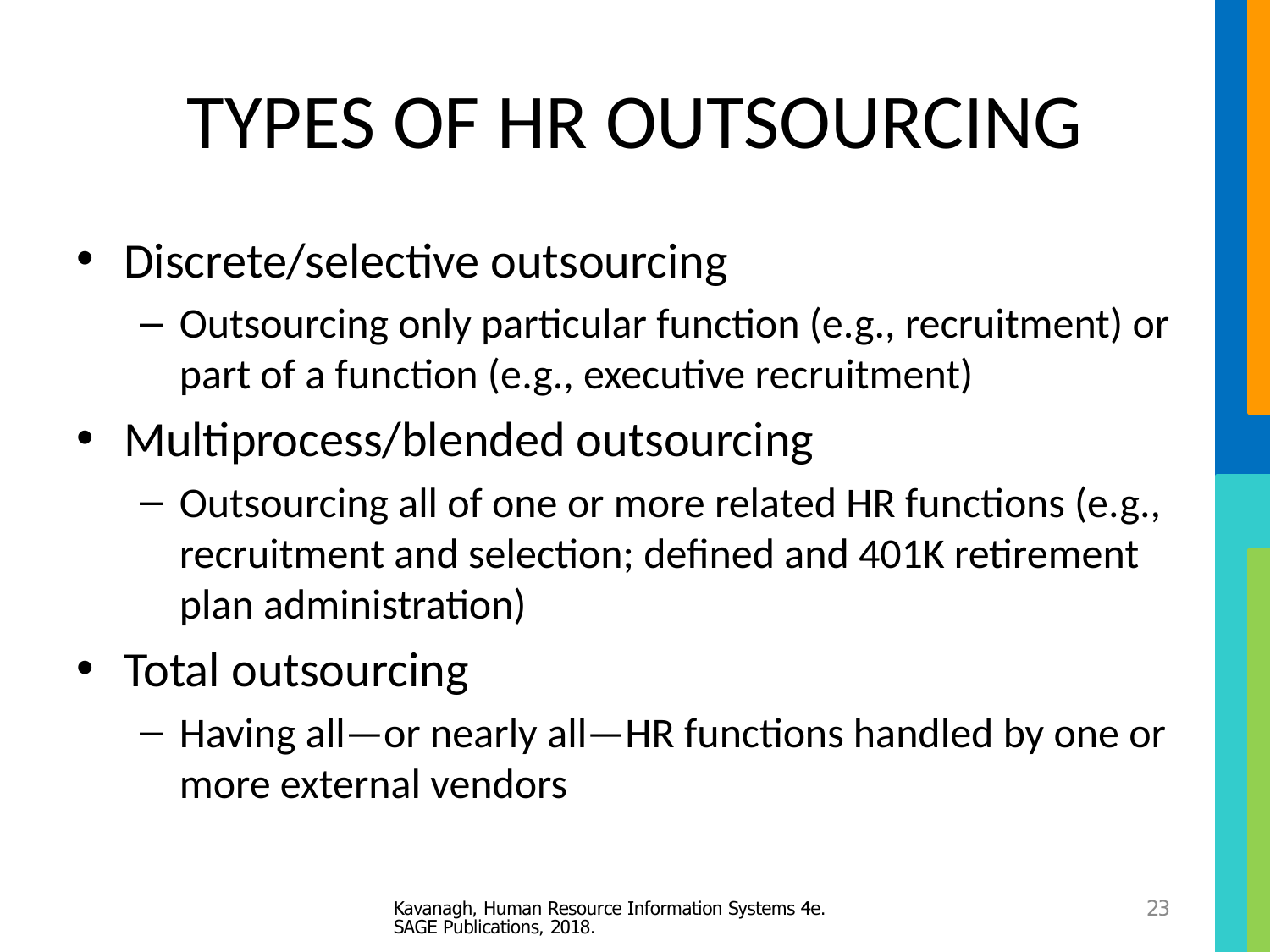

# TYPES OF HR OUTSOURCING
Discrete/selective outsourcing
Outsourcing only particular function (e.g., recruitment) or part of a function (e.g., executive recruitment)
Multiprocess/blended outsourcing
Outsourcing all of one or more related HR functions (e.g., recruitment and selection; defined and 401K retirement plan administration)
Total outsourcing
Having all—or nearly all—HR functions handled by one or more external vendors
Kavanagh, Human Resource Information Systems 4e. SAGE Publications, 2018.
23